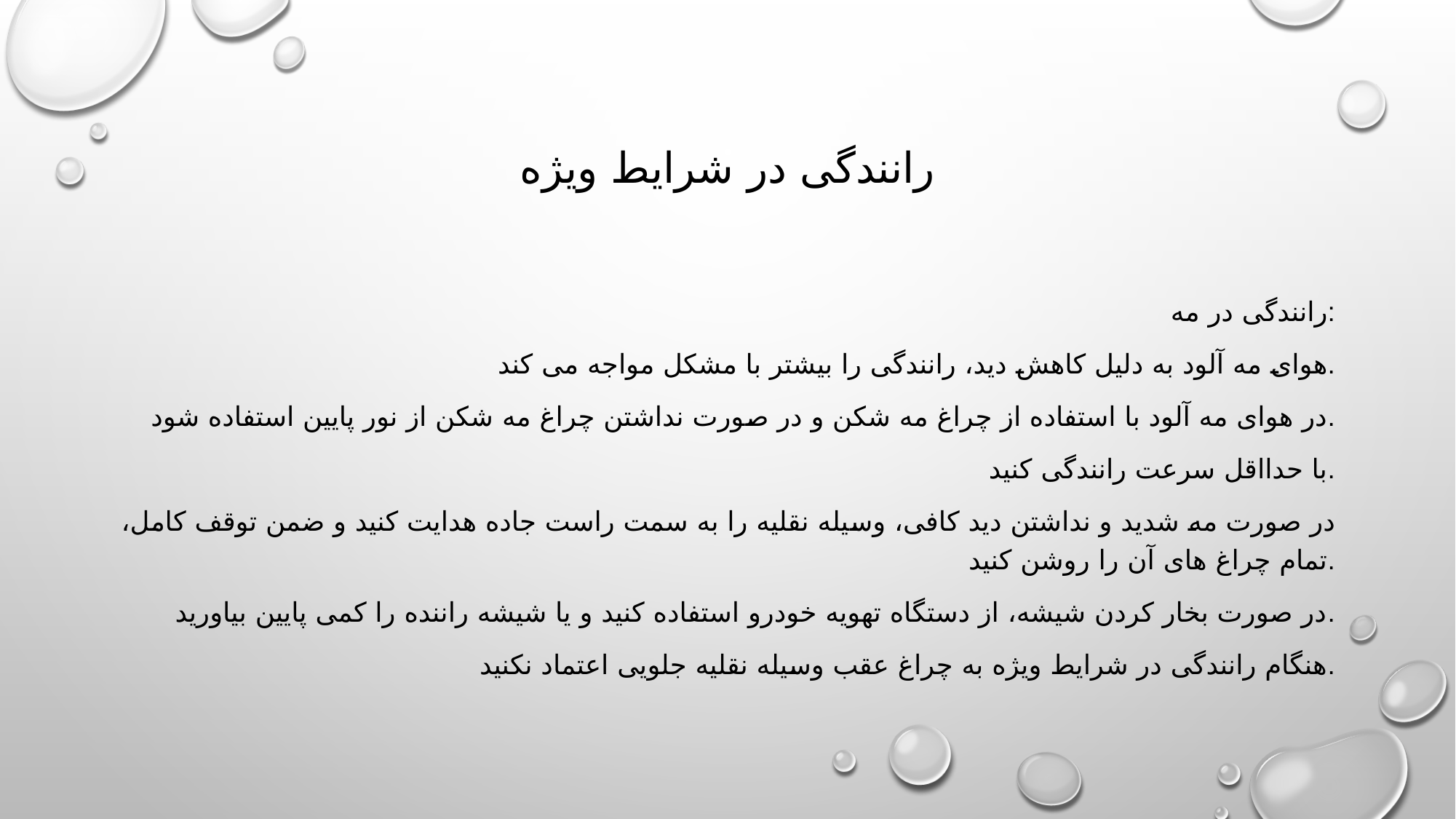

# رانندگی در شرایط ویژه
رانندگی در مه:
هوای مه آلود به دلیل کاهش دید، رانندگی را بیشتر با مشکل مواجه می کند.
در هوای مه آلود با استفاده از چراغ مه شکن و در صورت نداشتن چراغ مه شکن از نور پایین استفاده شود.
با حدااقل سرعت رانندگی کنید.
در صورت مه شدید و نداشتن دید کافی، وسیله نقلیه را به سمت راست جاده هدایت کنید و ضمن توقف کامل، تمام چراغ های آن را روشن کنید.
در صورت بخار کردن شیشه، از دستگاه تهویه خودرو استفاده کنید و یا شیشه راننده را کمی پایین بیاورید.
هنگام رانندگی در شرایط ویژه به چراغ عقب وسیله نقلیه جلویی اعتماد نکنید.